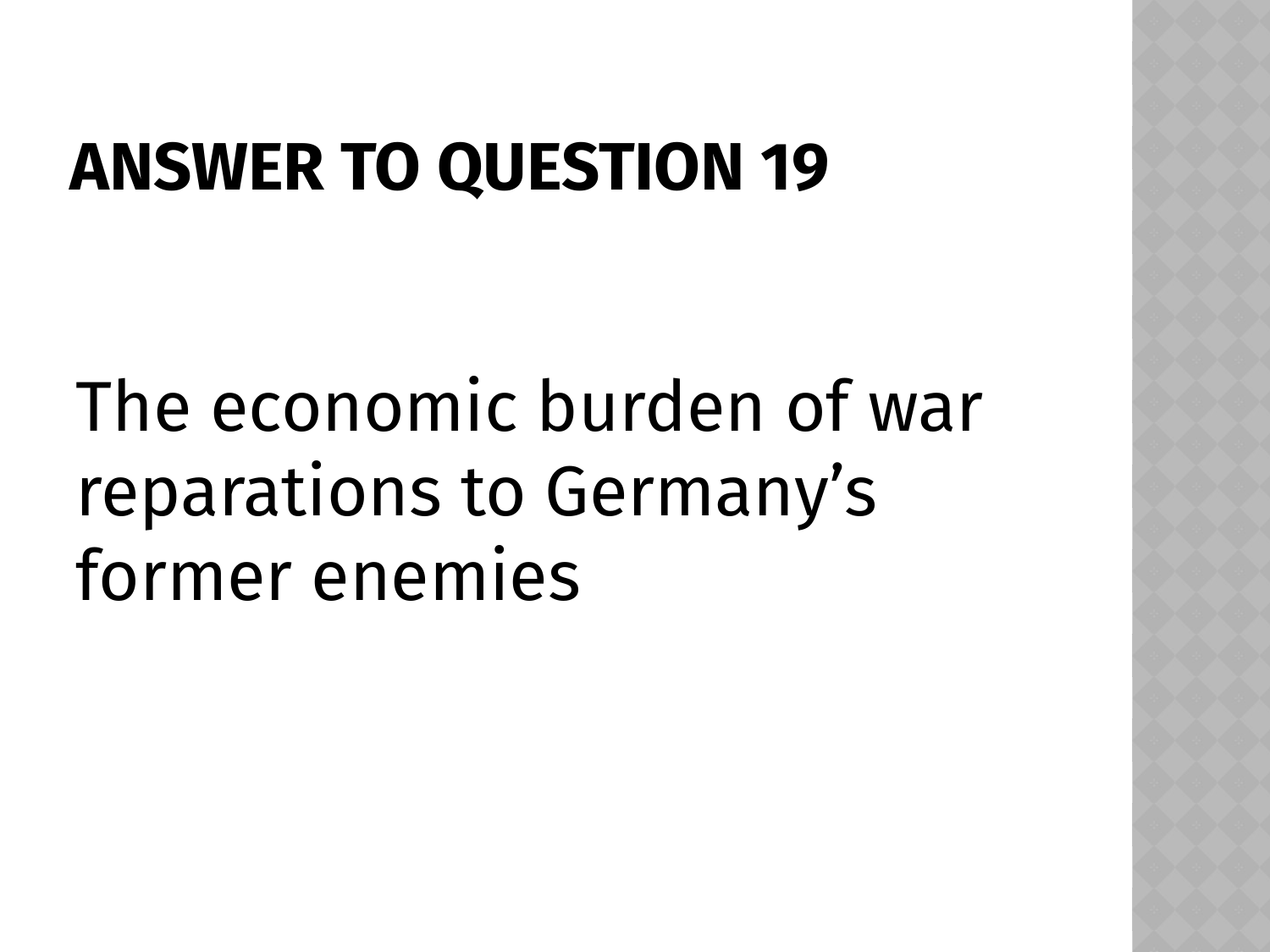

# Answer to Question 19

The economic burden of war reparations to Germany’s former enemies